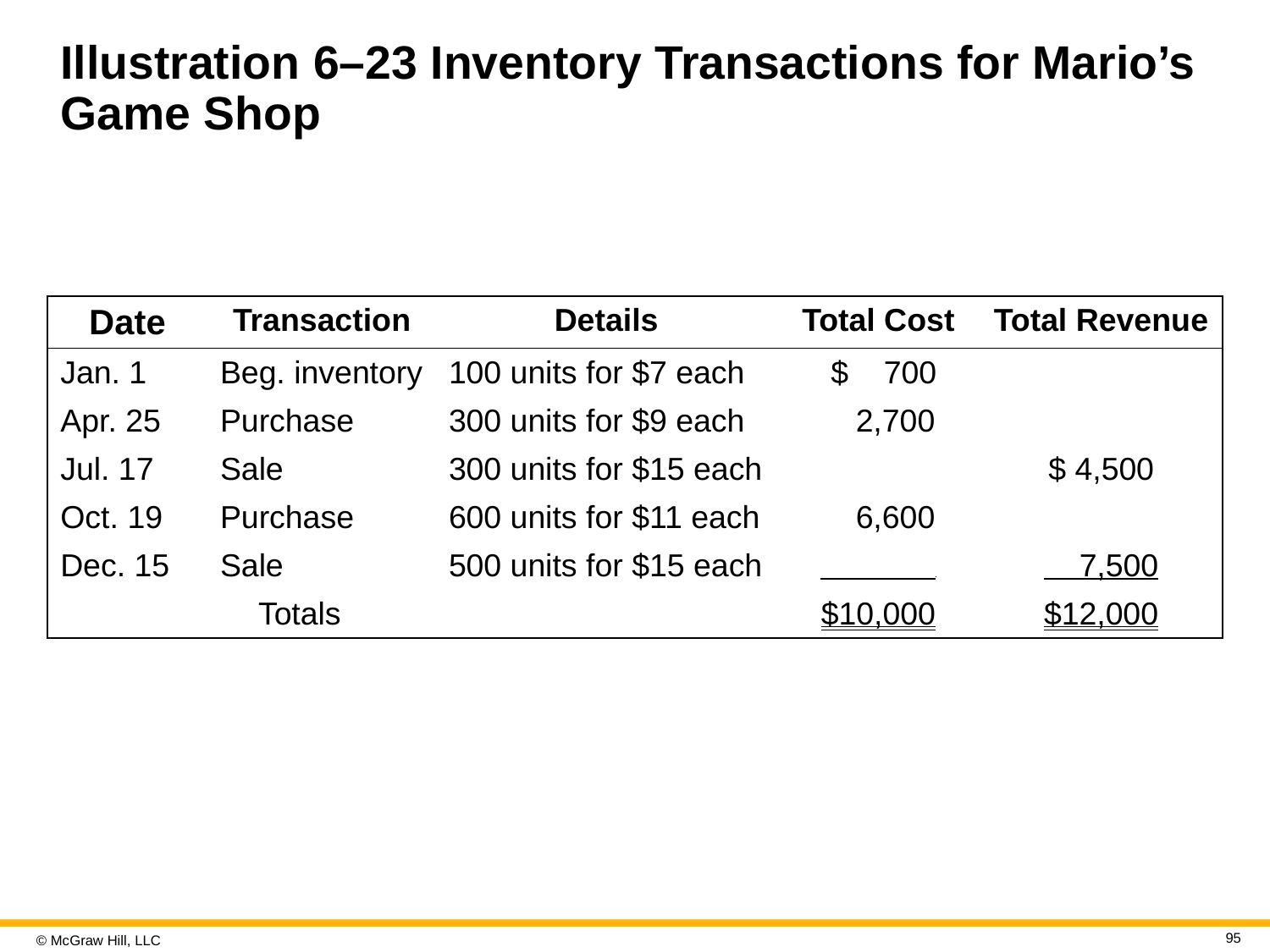

# Illustration 6–23 Inventory Transactions for Mario’s Game Shop
| Date | Transaction | Details | Total Cost | Total Revenue |
| --- | --- | --- | --- | --- |
| Jan. 1 | Beg. inventory | 100 units for $7 each | $ 700 |  |
| Apr. 25 | Purchase | 300 units for $9 each | 2,700 |  |
| Jul. 17 | Sale | 300 units for $15 each |  | $ 4,500 |
| Oct. 19 | Purchase | 600 units for $11 each | 6,600 |  |
| Dec. 15 | Sale | 500 units for $15 each | . | 7,500 |
|  | Totals |  | $10,000 | $12,000 |
95